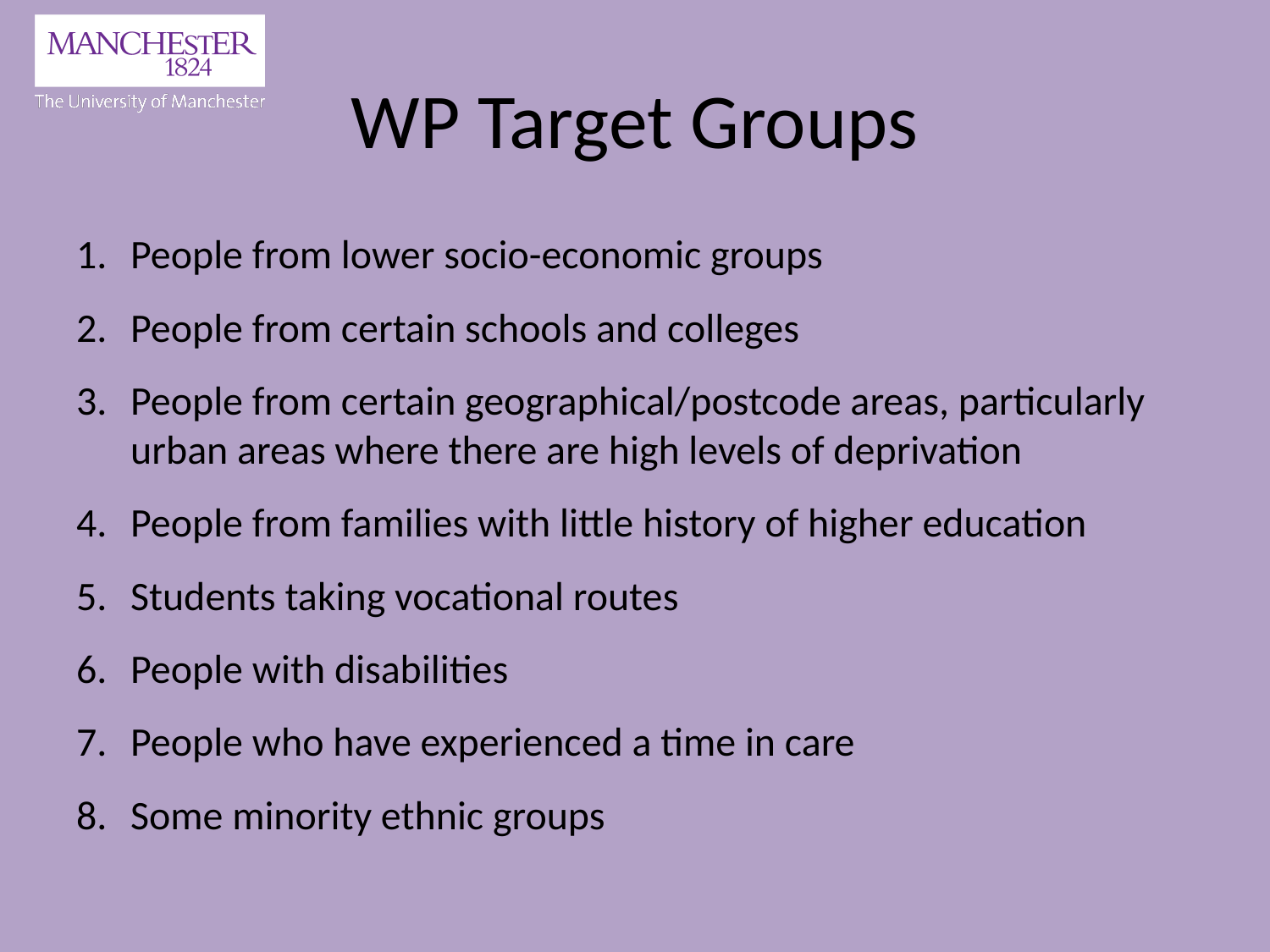

# WP Target Groups
People from lower socio-economic groups
People from certain schools and colleges
People from certain geographical/postcode areas, particularly urban areas where there are high levels of deprivation
People from families with little history of higher education
Students taking vocational routes
People with disabilities
People who have experienced a time in care
Some minority ethnic groups